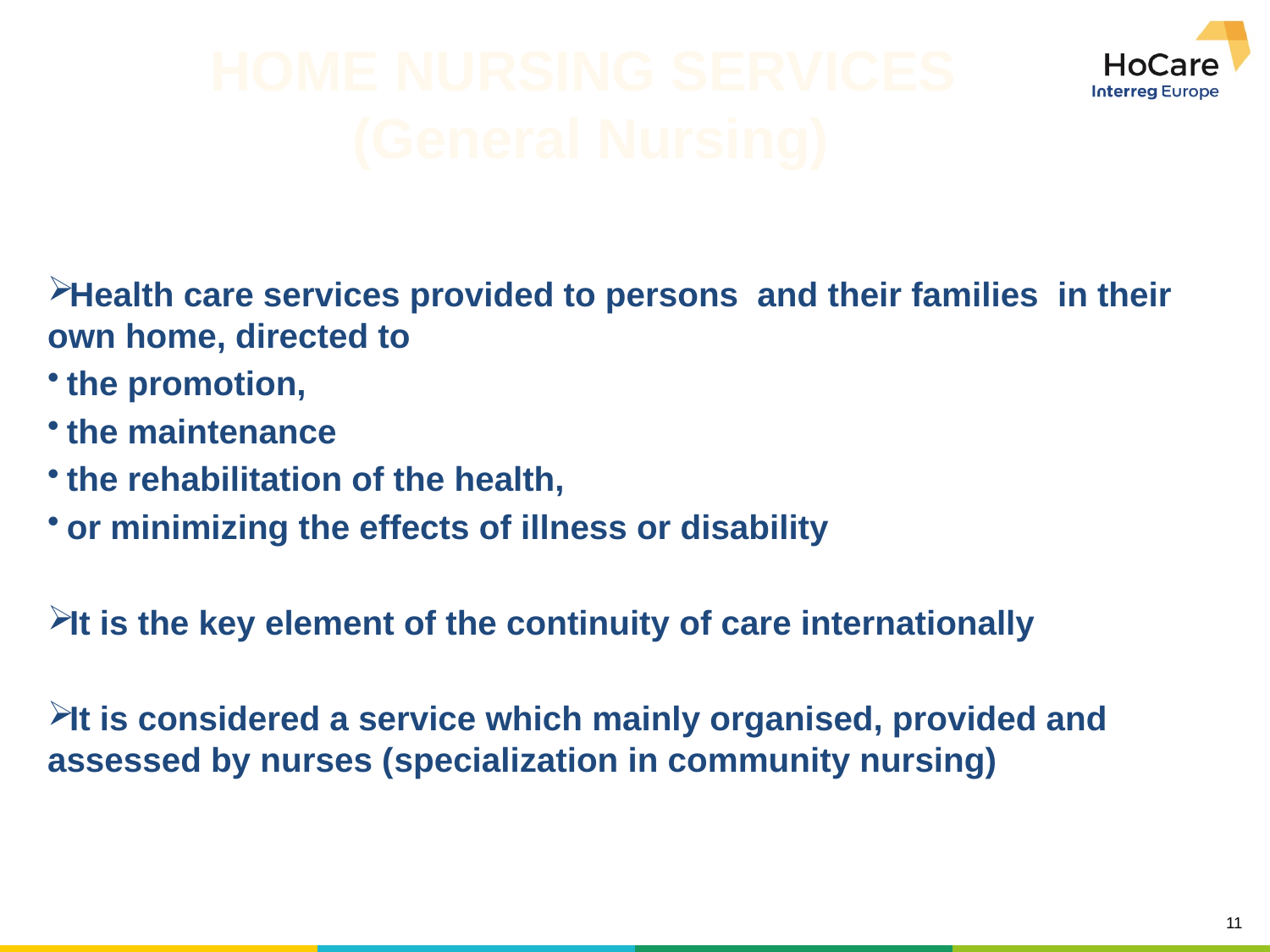

HOME NURSING SERVICES
(General Nursing)
Health care services provided to persons  and their families  in their own home, directed to
 the promotion,
 the maintenance
 the rehabilitation of the health,
 or minimizing the effects of illness or disability

It is the key element of the continuity of care internationally

It is considered a service which mainly organised, provided and assessed by nurses (specialization in community nursing)